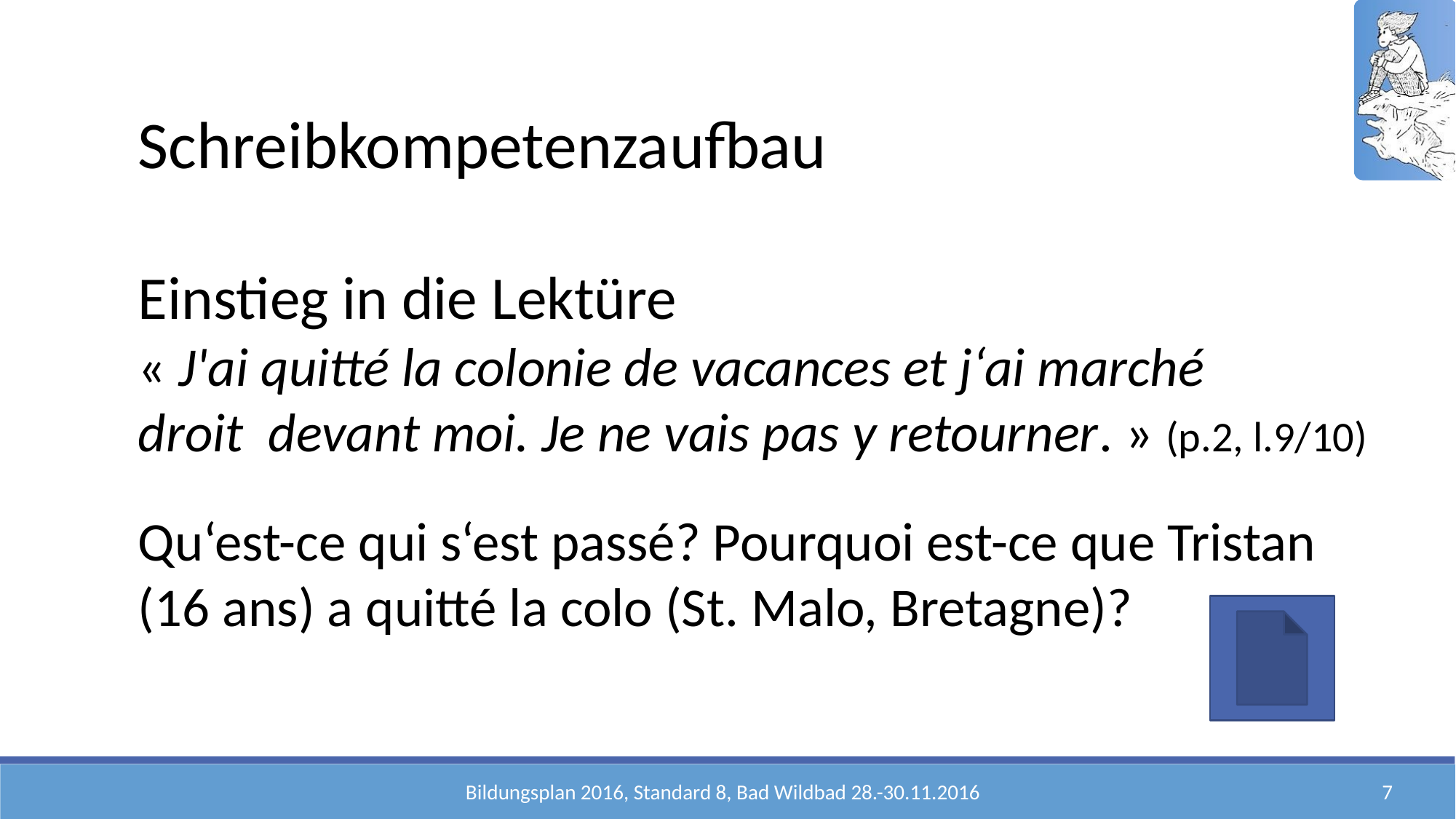

Schreibkompetenzaufbau
Einstieg in die Lektüre
« J'ai quitté la colonie de vacances et j‘ai marché
droit  devant moi. Je ne vais pas y retourner. » (p.2, l.9/10)

Qu‘est-ce qui s‘est passé? Pourquoi est-ce que Tristan
(16 ans) a quitté la colo (St. Malo, Bretagne)?